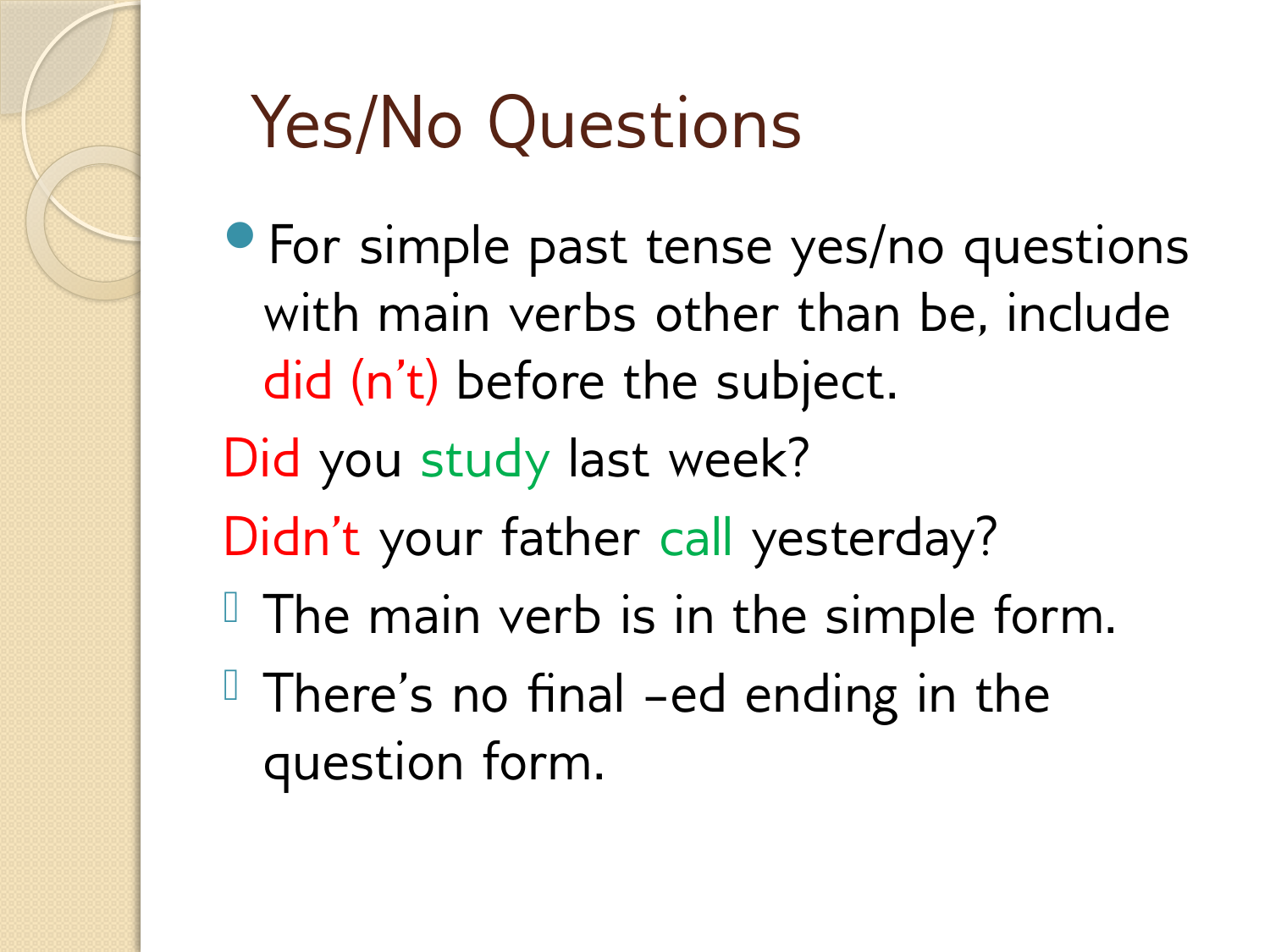

# Yes/No Questions
For simple past tense yes/no questions with main verbs other than be, include did (n’t) before the subject.
Did you study last week?
Didn’t your father call yesterday?
The main verb is in the simple form.
There’s no final –ed ending in the question form.